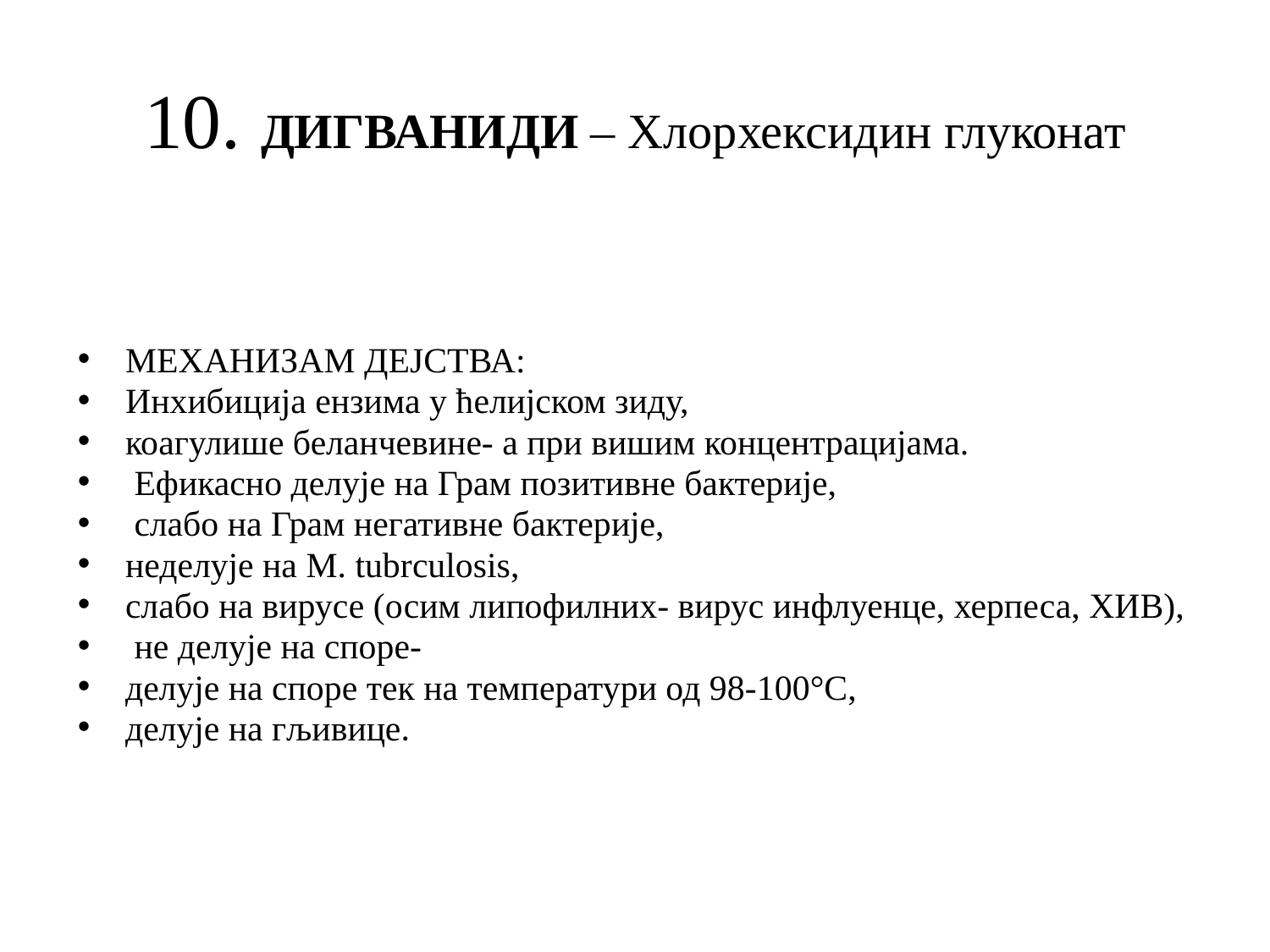

# 10. ДИГВАНИДИ – Хлорхексидин глуконат

МЕХАНИЗАМ ДЕЈСТВА:
Инхибиција ензима у ћелијском зиду,
коагулише беланчевине- а при вишим концентрацијама.
 Ефикасно делује на Грам позитивне бактерије,
 слабо на Грам негативне бактерије,
неделује на M. tubrculosis,
слабо на вирусе (осим липофилних- вирус инфлуенце, херпеса, ХИВ),
 не делује на споре-
делује на споре тек на температури од 98-100°С,
делује на гљивице.